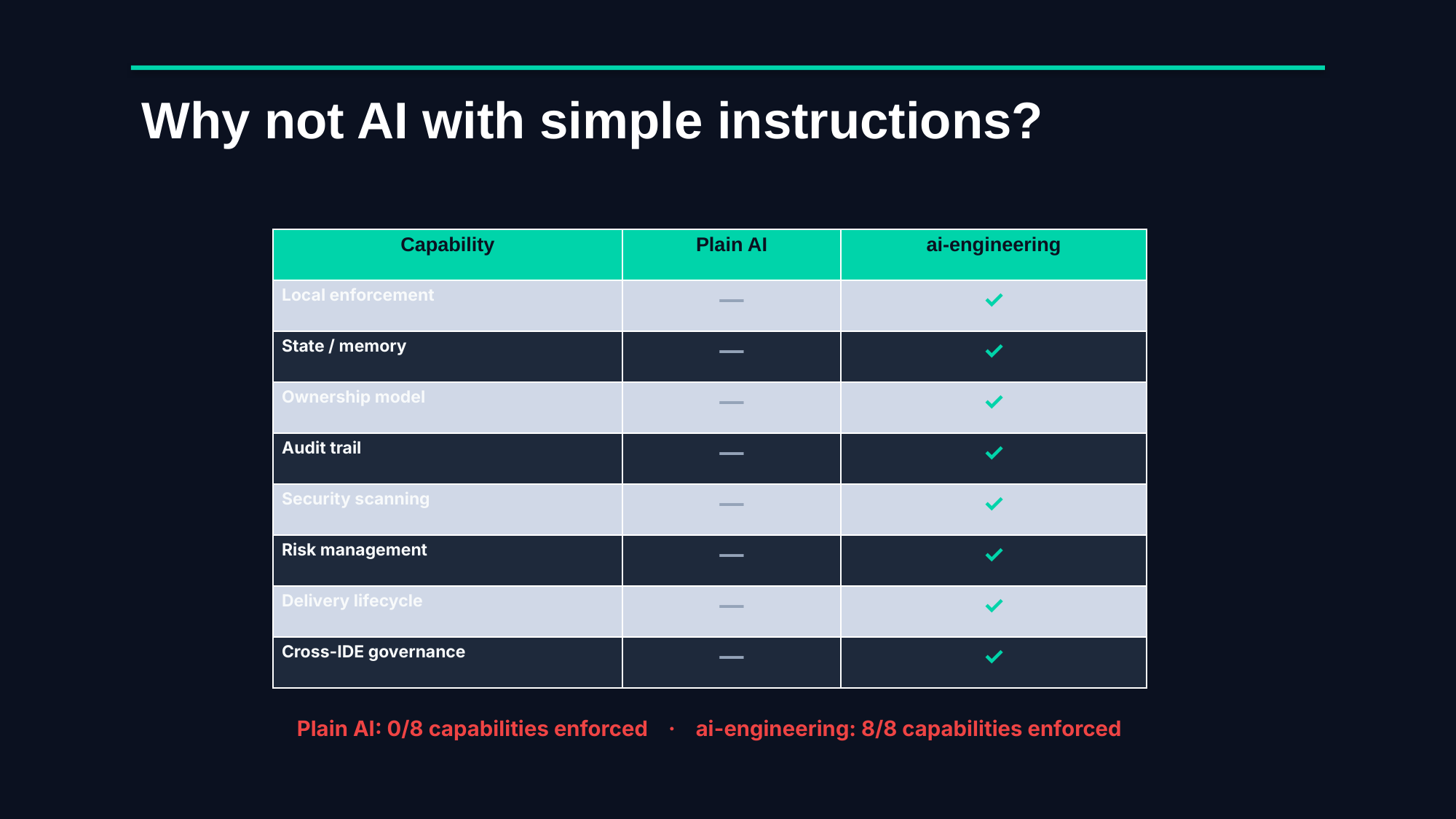

Why not AI with simple instructions?
| Capability | Plain AI | ai-engineering |
| --- | --- | --- |
| Local enforcement | — | ✓ |
| State / memory | — | ✓ |
| Ownership model | — | ✓ |
| Audit trail | — | ✓ |
| Security scanning | — | ✓ |
| Risk management | — | ✓ |
| Delivery lifecycle | — | ✓ |
| Cross-IDE governance | — | ✓ |
Plain AI: 0/8 capabilities enforced    ·    ai-engineering: 8/8 capabilities enforced